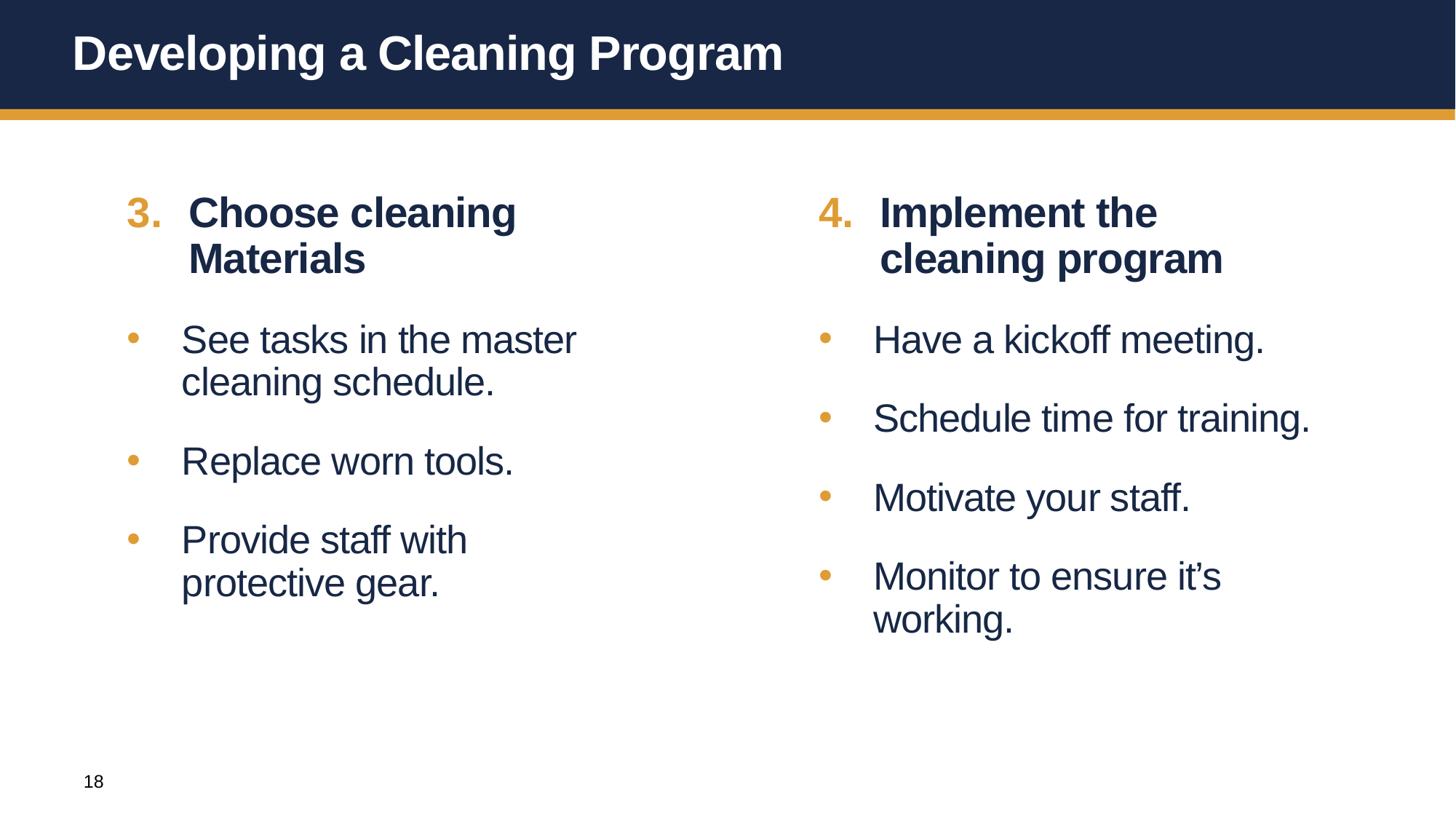

# Developing a Cleaning Program
Choose cleaning Materials
See tasks in the master cleaning schedule.
Replace worn tools.
Provide staff with protective gear.

Implement the cleaning program
Have a kickoff meeting.
Schedule time for training.
Motivate your staff.
Monitor to ensure it’s working.

18